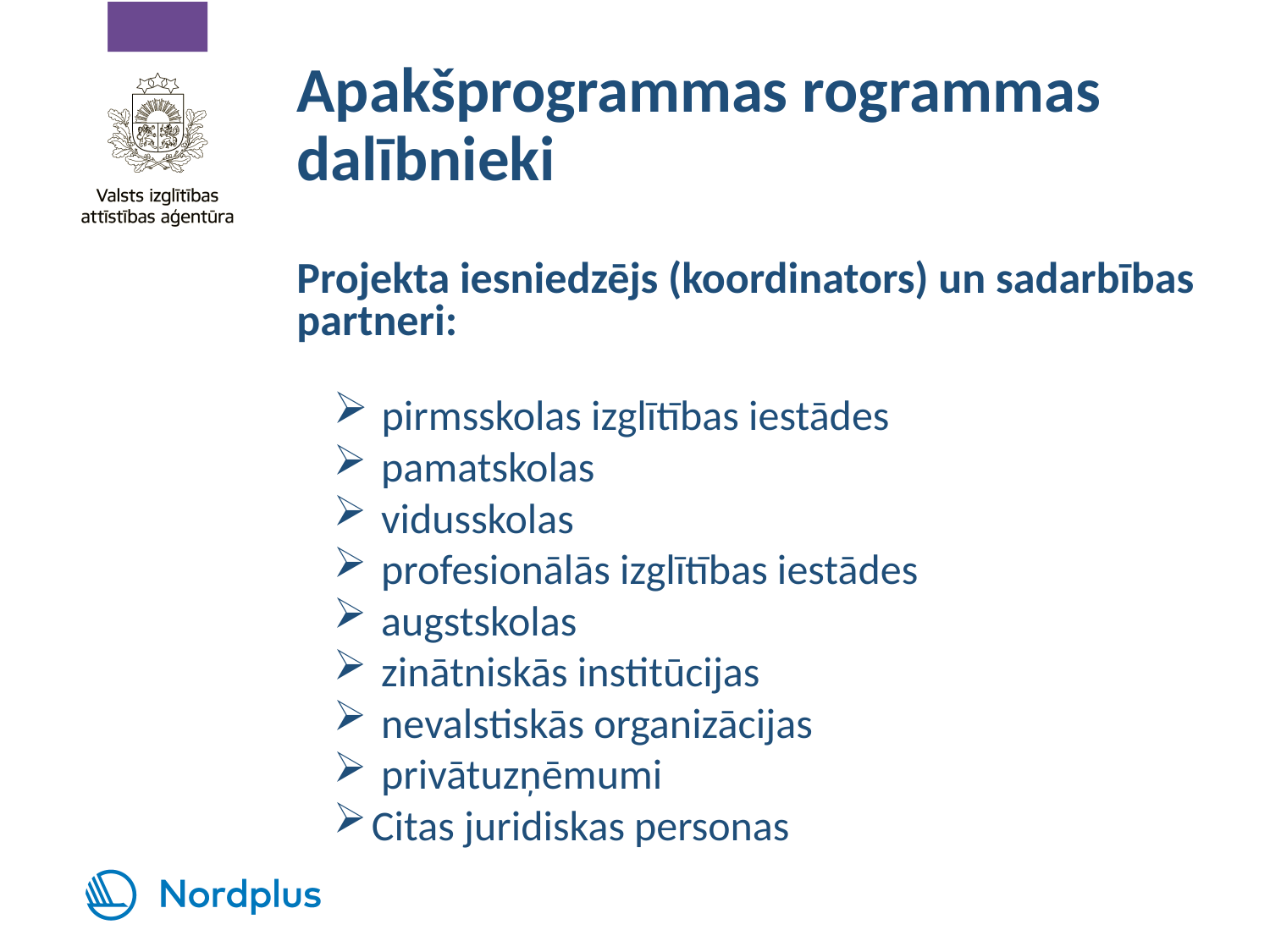

# Apakšprogrammas rogrammas dalībnieki

Projekta iesniedzējs (koordinators) un sadarbības partneri:

 pirmsskolas izglītības iestādes
 pamatskolas
 vidusskolas
 profesionālās izglītības iestādes
 augstskolas
 zinātniskās institūcijas
 nevalstiskās organizācijas
 privātuzņēmumi
Citas juridiskas personas